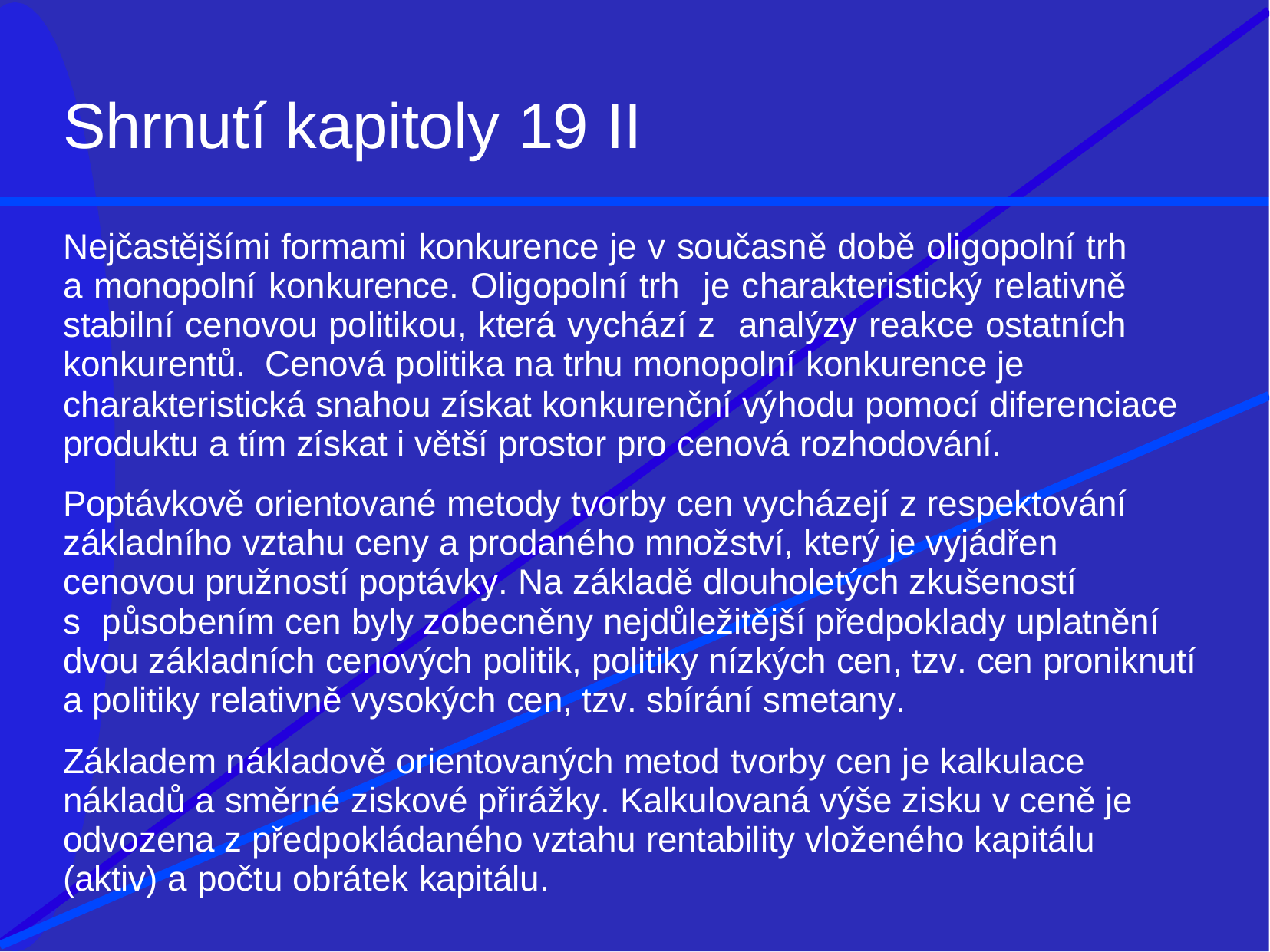

# Shrnutí kapitoly 19 II
Nejčastějšími formami konkurence je v současně době oligopolní trh a monopolní konkurence. Oligopolní trh  je charakteristický relativně stabilní cenovou politikou, která vychází z  analýzy reakce ostatních konkurentů.  Cenová politika na trhu monopolní konkurence je
charakteristická snahou získat konkurenční výhodu pomocí diferenciace produktu a tím získat i větší prostor pro cenová rozhodování.
Poptávkově orientované metody tvorby cen vycházejí z respektování základního vztahu ceny a prodaného množství, který je vyjádřen cenovou pružností poptávky. Na základě dlouholetých zkušeností
s	působením cen byly zobecněny nejdůležitější předpoklady uplatnění dvou základních cenových politik, politiky nízkých cen, tzv. cen proniknutí a politiky relativně vysokých cen, tzv. sbírání smetany.
Základem nákladově orientovaných metod tvorby cen je kalkulace nákladů a směrné ziskové přirážky. Kalkulovaná výše zisku v ceně je odvozena z předpokládaného vztahu rentability vloženého kapitálu (aktiv) a počtu obrátek kapitálu.